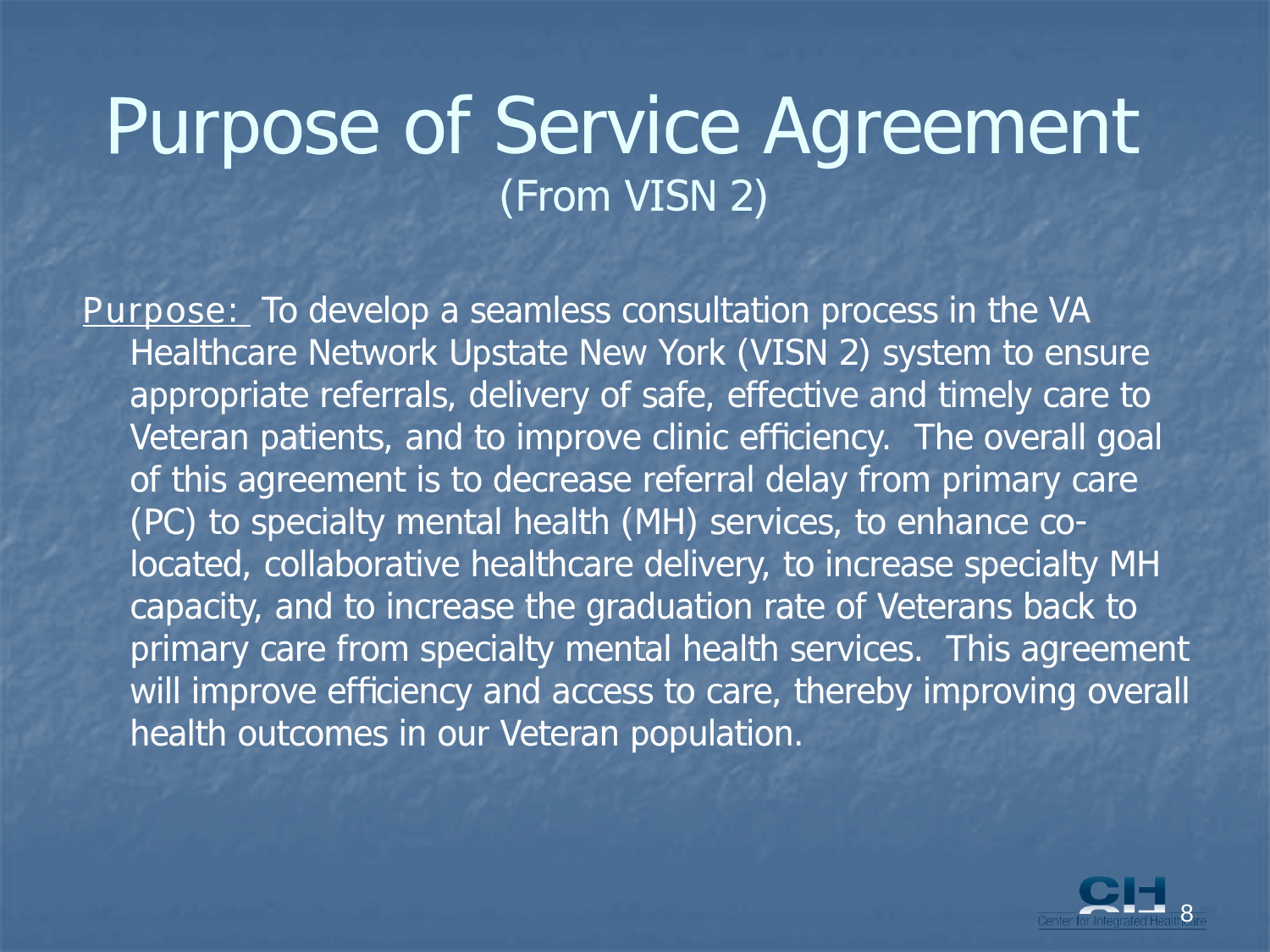

# Purpose of Service Agreement (From VISN 2)
Purpose:  To develop a seamless consultation process in the VA Healthcare Network Upstate New York (VISN 2) system to ensure appropriate referrals, delivery of safe, effective and timely care to Veteran patients, and to improve clinic efficiency.  The overall goal of this agreement is to decrease referral delay from primary care (PC) to specialty mental health (MH) services, to enhance co-located, collaborative healthcare delivery, to increase specialty MH capacity, and to increase the graduation rate of Veterans back to primary care from specialty mental health services.  This agreement will improve efficiency and access to care, thereby improving overall health outcomes in our Veteran population.

8